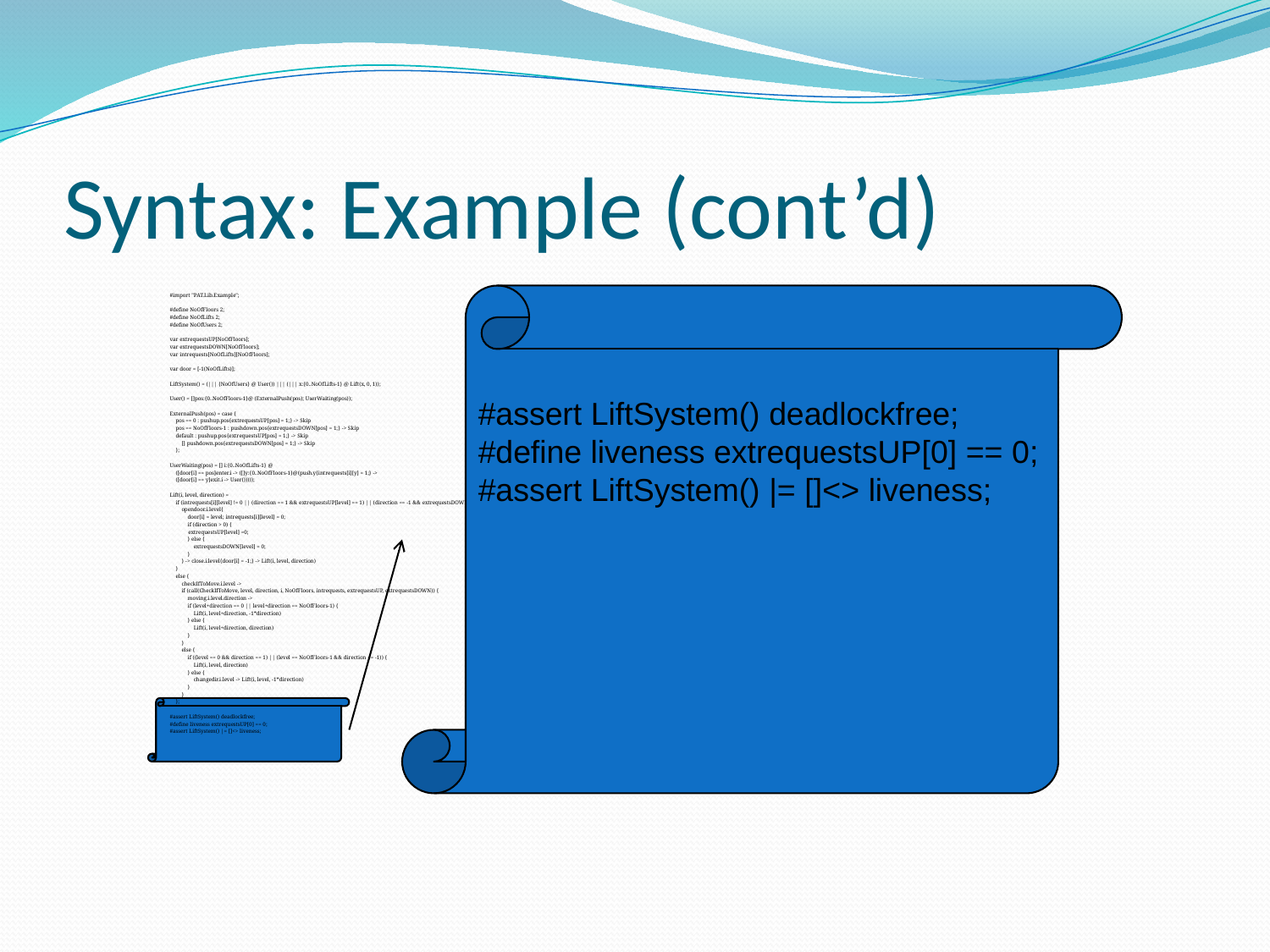

# Syntax: Example (cont’d)
#import "PAT.Lib.Example";

#define NoOfFloors 2;
#define NoOfLifts 2;
#define NoOfUsers 2;

var extrequestsUP[NoOfFloors];
var extrequestsDOWN[NoOfFloors];
var intrequests[NoOfLifts][NoOfFloors];

var door = [-1(NoOfLifts)];

LiftSystem() = (||| {NoOfUsers} @ User()) ||| (||| x:{0..NoOfLifts-1} @ Lift(x, 0, 1));

User() = []pos:{0..NoOfFloors-1}@ (ExternalPush(pos); UserWaiting(pos));

ExternalPush(pos) = case {
    pos == 0 : pushup.pos{extrequestsUP[pos] = 1;} -> Skip
    pos == NoOfFloors-1 : pushdown.pos{extrequestsDOWN[pos] = 1;} -> Skip
    default : pushup.pos{extrequestsUP[pos] = 1;} -> Skip
        [] pushdown.pos{extrequestsDOWN[pos] = 1;} -> Skip
    };

UserWaiting(pos) = [] i:{0..NoOfLifts-1} @
    ([door[i] == pos]enter.i -> ([]y:{0..NoOfFloors-1}@(push.y{intrequests[i][y] = 1;} ->
    ([door[i] == y]exit.i -> User()))));

Lift(i, level, direction) =
    if (intrequests[i][level] != 0 || (direction == 1 && extrequestsUP[level] == 1) || (direction == -1 && extrequestsDOWN[level] == 1)) {
        opendoor.i.level{
            door[i] = level; intrequests[i][level] = 0;
            if (direction > 0) {
	            extrequestsUP[level] =0;
            } else {
                extrequestsDOWN[level] = 0;
            }
        } -> close.i.level{door[i] = -1;} -> Lift(i, level, direction)
    }
    else {
        checkIfToMove.i.level ->
        if (call(CheckIfToMove, level, direction, i, NoOfFloors, intrequests, extrequestsUP, extrequestsDOWN)) {
            moving.i.level.direction ->
            if (level+direction == 0 || level+direction == NoOfFloors-1) {
                Lift(i, level+direction, -1*direction)
            } else {
                Lift(i, level+direction, direction)
            }
        }
        else {
            if ((level == 0 && direction == 1) || (level == NoOfFloors-1 && direction == -1)) {
                Lift(i, level, direction)
            } else {
                changedir.i.level -> Lift(i, level, -1*direction)
            }
        }
    };

#assert LiftSystem() deadlockfree;
#define liveness extrequestsUP[0] == 0;
#assert LiftSystem() |= []<> liveness;

#assert LiftSystem() deadlockfree;
#define liveness extrequestsUP[0] == 0;
#assert LiftSystem() |= []<> liveness;